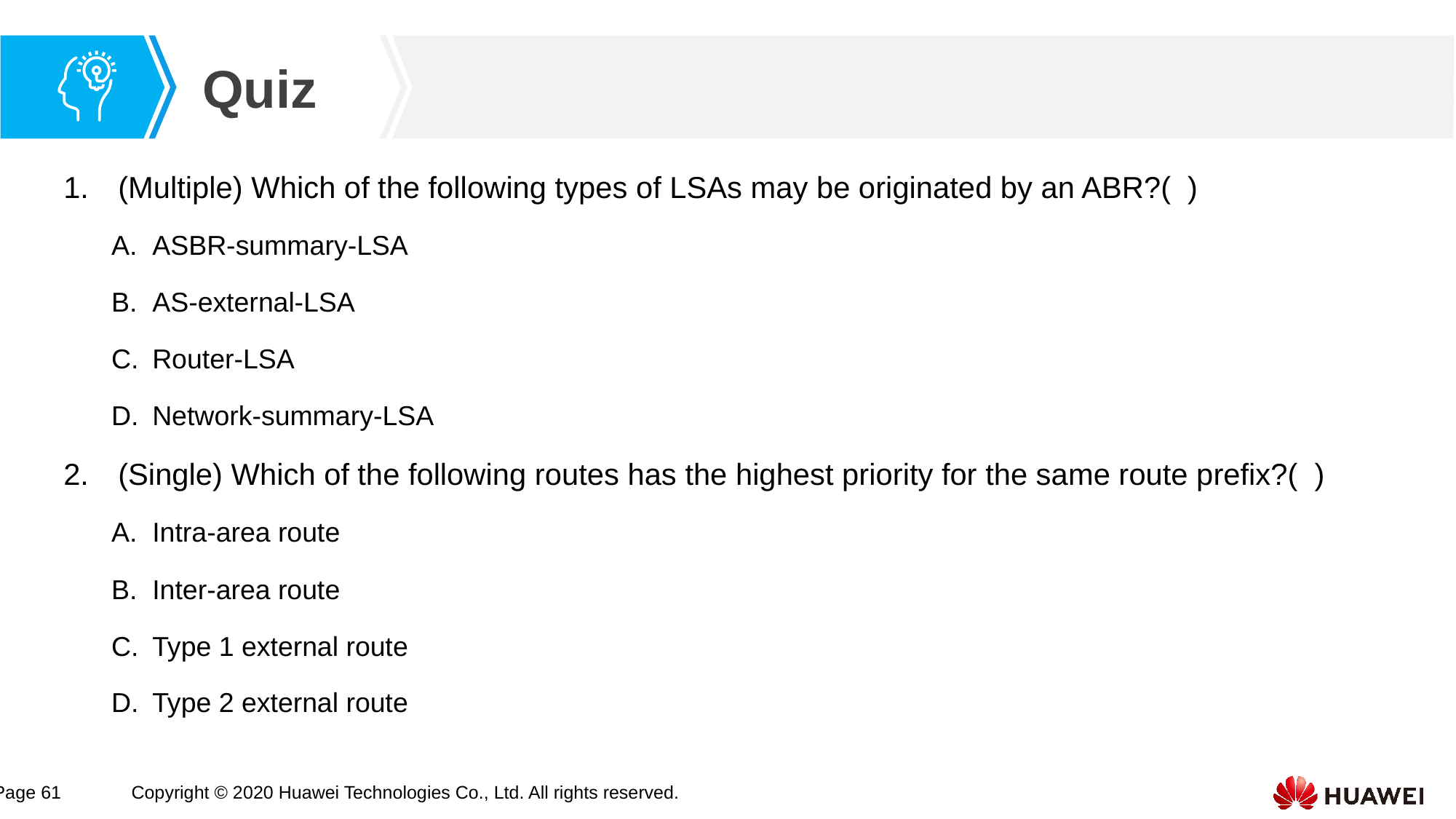

(Multiple) Which of the following types of LSAs may be originated by an ABR?(  )
ASBR-summary-LSA
AS-external-LSA
Router-LSA
Network-summary-LSA
(Single) Which of the following routes has the highest priority for the same route prefix?(  )
Intra-area route
Inter-area route
Type 1 external route
Type 2 external route